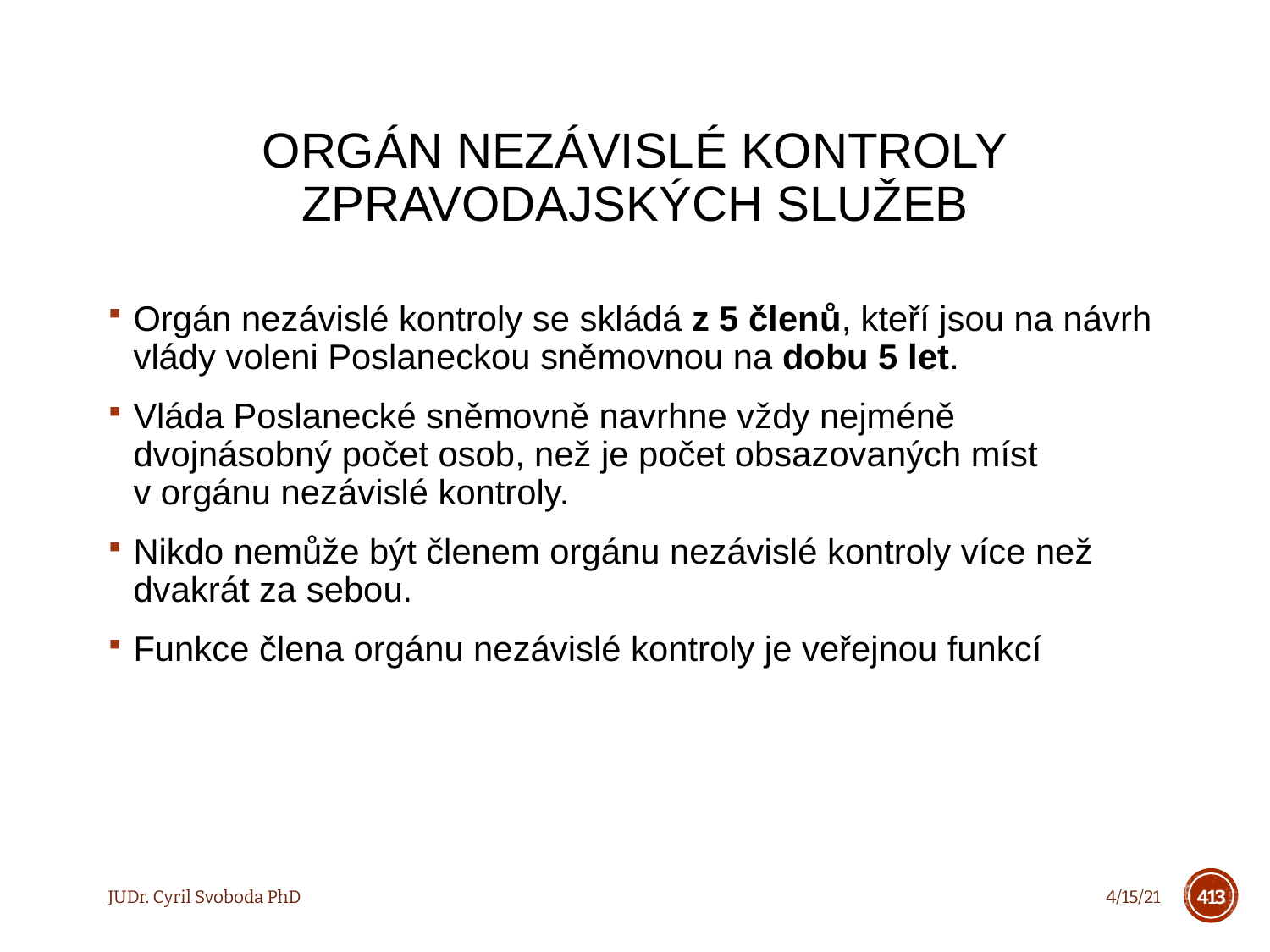

# Orgán nezávislé kontroly zpravodajských služeb
Orgán nezávislé kontroly se skládá z 5 členů, kteří jsou na návrh vlády voleni Poslaneckou sněmovnou na dobu 5 let.
Vláda Poslanecké sněmovně navrhne vždy nejméně dvojnásobný počet osob, než je počet obsazovaných míst v orgánu nezávislé kontroly.
Nikdo nemůže být členem orgánu nezávislé kontroly více než dvakrát za sebou.
Funkce člena orgánu nezávislé kontroly je veřejnou funkcí
JUDr. Cyril Svoboda PhD
4/15/21
413